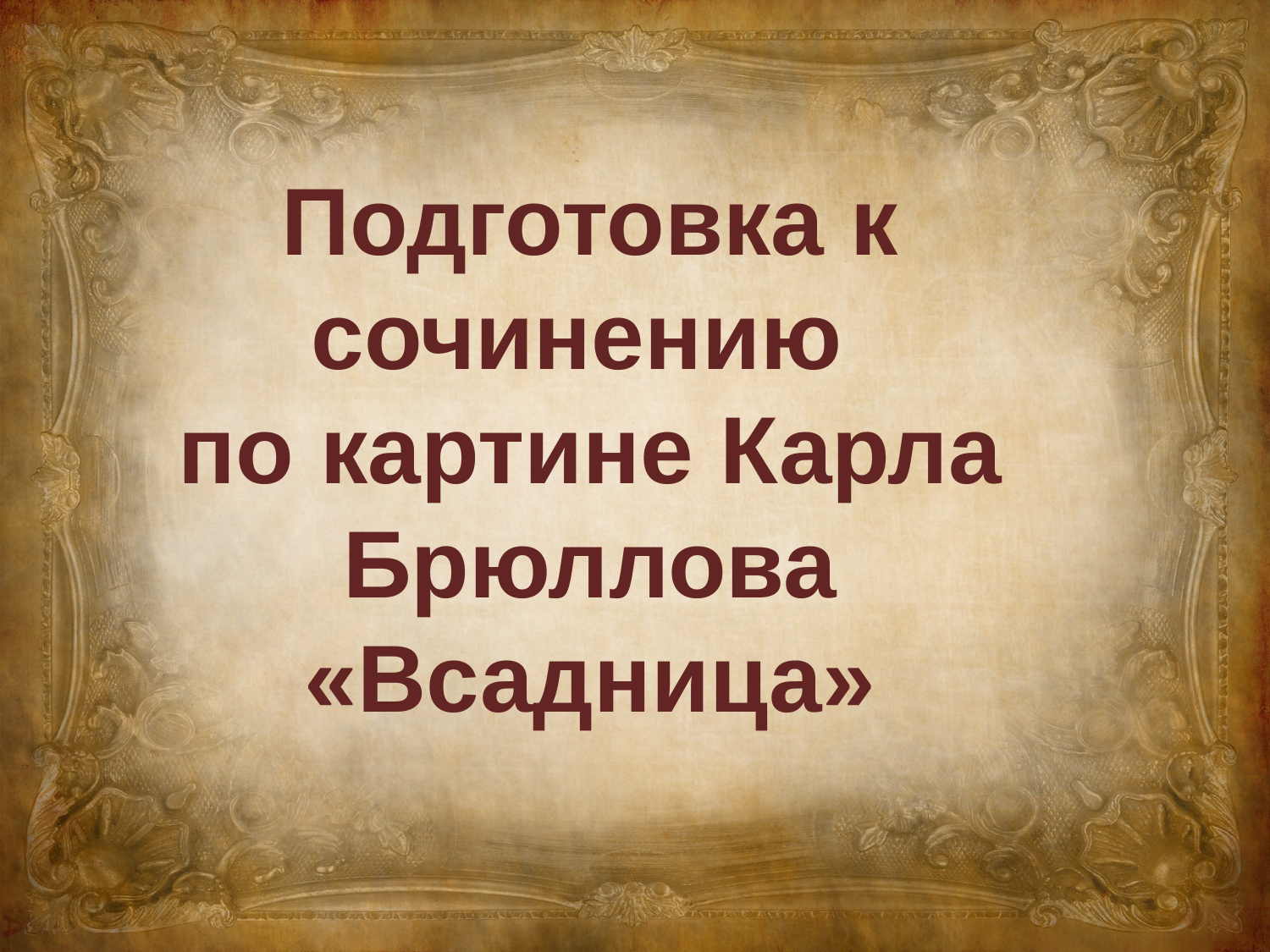

Подготовка к сочинению
по картине Карла Брюллова «Всадница»